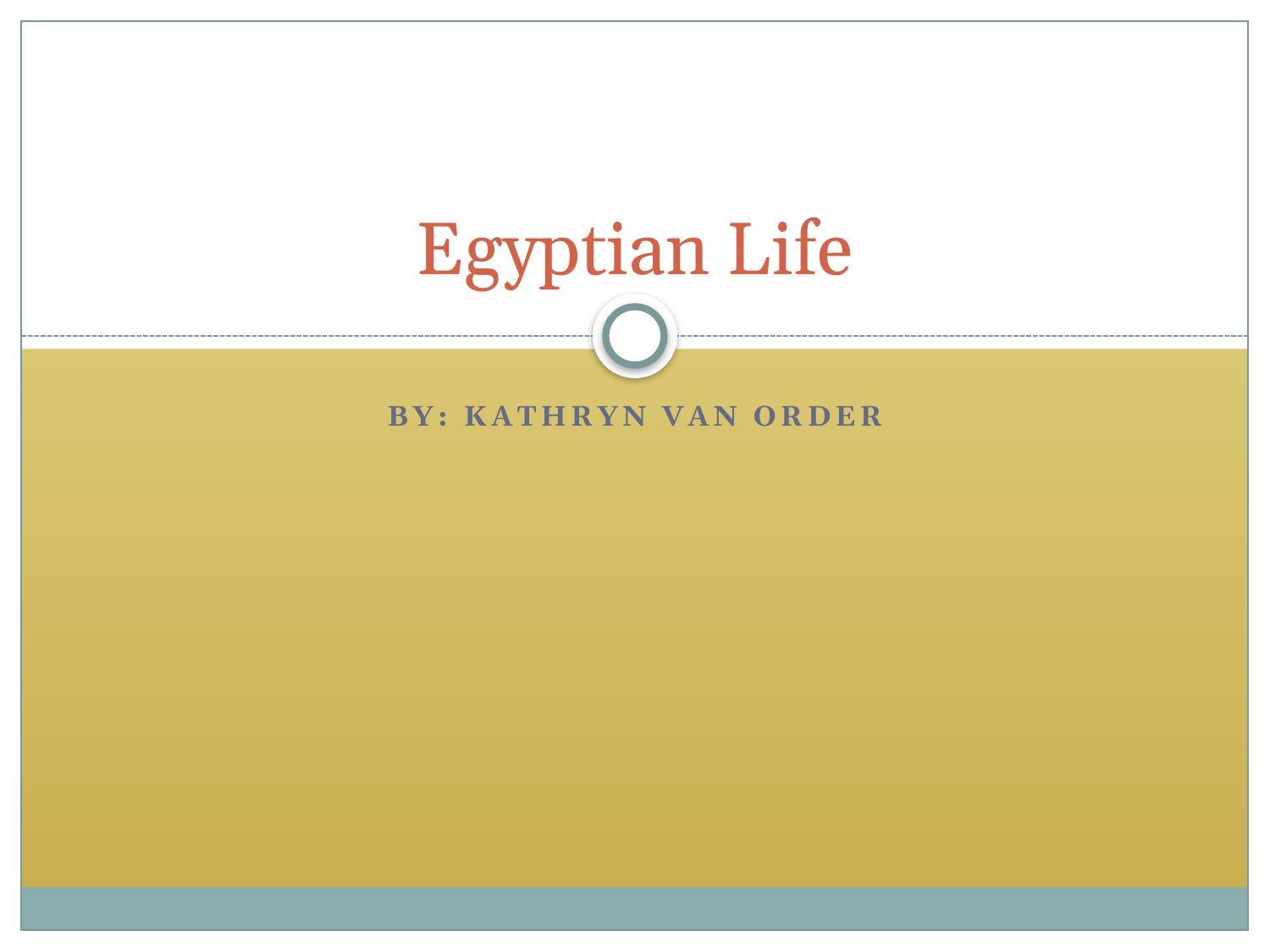

# Egyptian Life
By: Kathryn Van Order